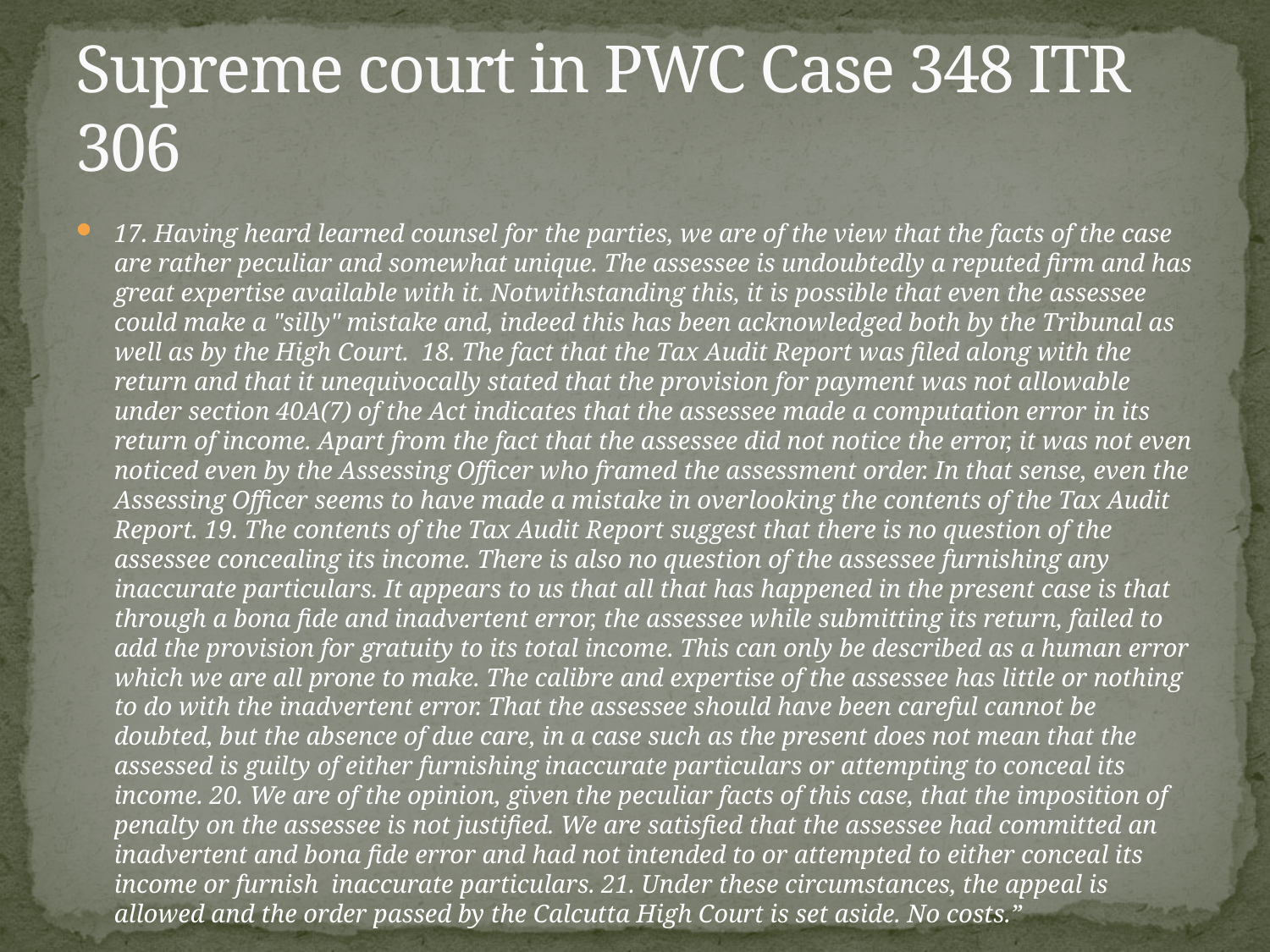

# Supreme court in PWC Case 348 ITR 306
17. Having heard learned counsel for the parties, we are of the view that the facts of the case are rather peculiar and somewhat unique. The assessee is undoubtedly a reputed firm and has great expertise available with it. Notwithstanding this, it is possible that even the assessee could make a "silly" mistake and, indeed this has been acknowledged both by the Tribunal as well as by the High Court.  18. The fact that the Tax Audit Report was filed along with the return and that it unequivocally stated that the provision for payment was not allowable under section 40A(7) of the Act indicates that the assessee made a computation error in its return of income. Apart from the fact that the assessee did not notice the error, it was not even noticed even by the Assessing Officer who framed the assessment order. In that sense, even the Assessing Officer seems to have made a mistake in overlooking the contents of the Tax Audit Report. 19. The contents of the Tax Audit Report suggest that there is no question of the assessee concealing its income. There is also no question of the assessee furnishing any inaccurate particulars. It appears to us that all that has happened in the present case is that through a bona fide and inadvertent error, the assessee while submitting its return, failed to add the provision for gratuity to its total income. This can only be described as a human error which we are all prone to make. The calibre and expertise of the assessee has little or nothing to do with the inadvertent error. That the assessee should have been careful cannot be doubted, but the absence of due care, in a case such as the present does not mean that the assessed is guilty of either furnishing inaccurate particulars or attempting to conceal its income. 20. We are of the opinion, given the peculiar facts of this case, that the imposition of penalty on the assessee is not justified. We are satisfied that the assessee had committed an inadvertent and bona fide error and had not intended to or attempted to either conceal its income or furnish  inaccurate particulars. 21. Under these circumstances, the appeal is allowed and the order passed by the Calcutta High Court is set aside. No costs.”